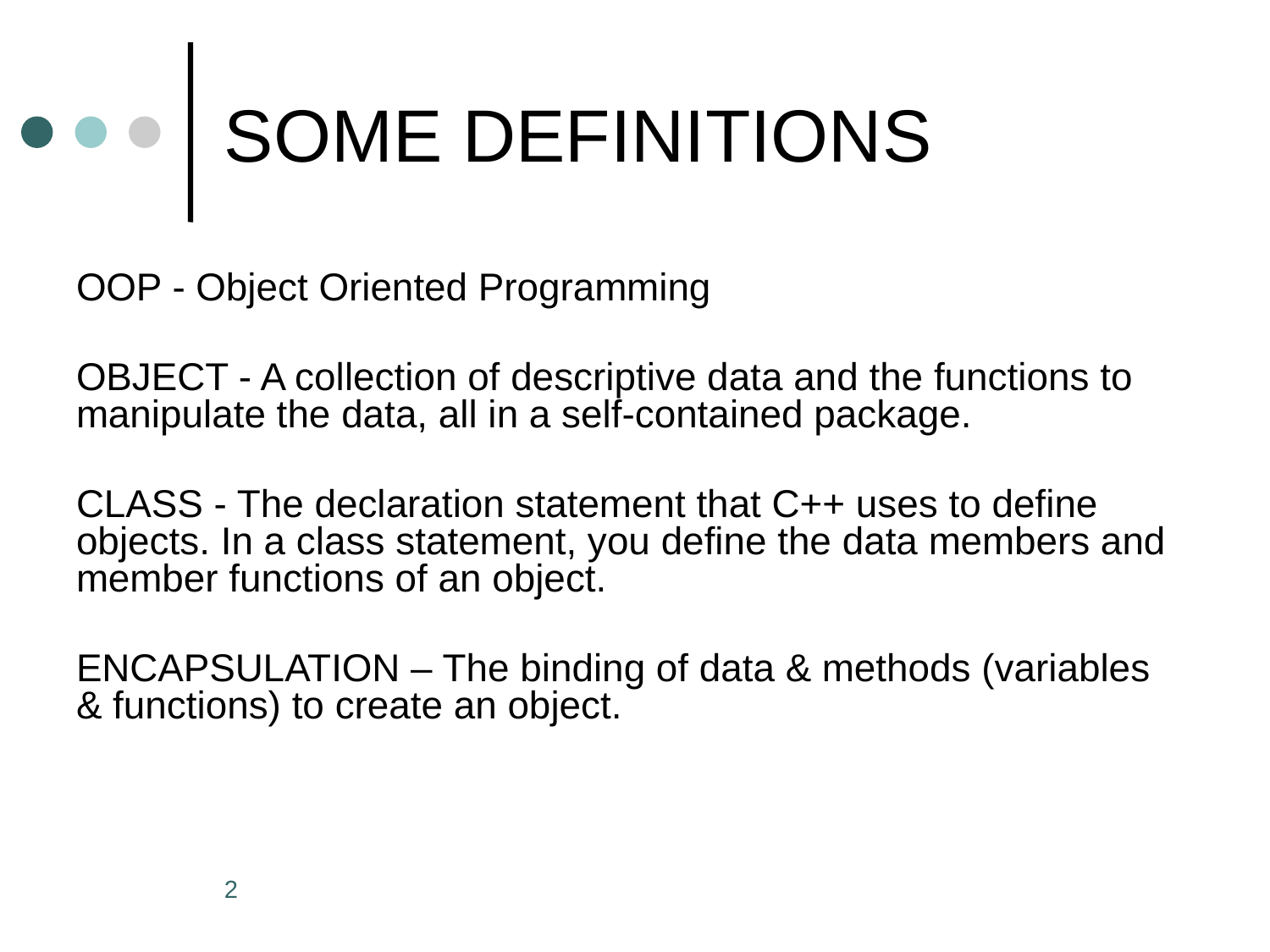

# SOME DEFINITIONS
OOP - Object Oriented Programming

OBJECT - A collection of descriptive data and the functions to manipulate the data, all in a self-contained package.

CLASS - The declaration statement that C++ uses to define objects. In a class statement, you define the data members and member functions of an object.

ENCAPSULATION – The binding of data & methods (variables & functions) to create an object.
2